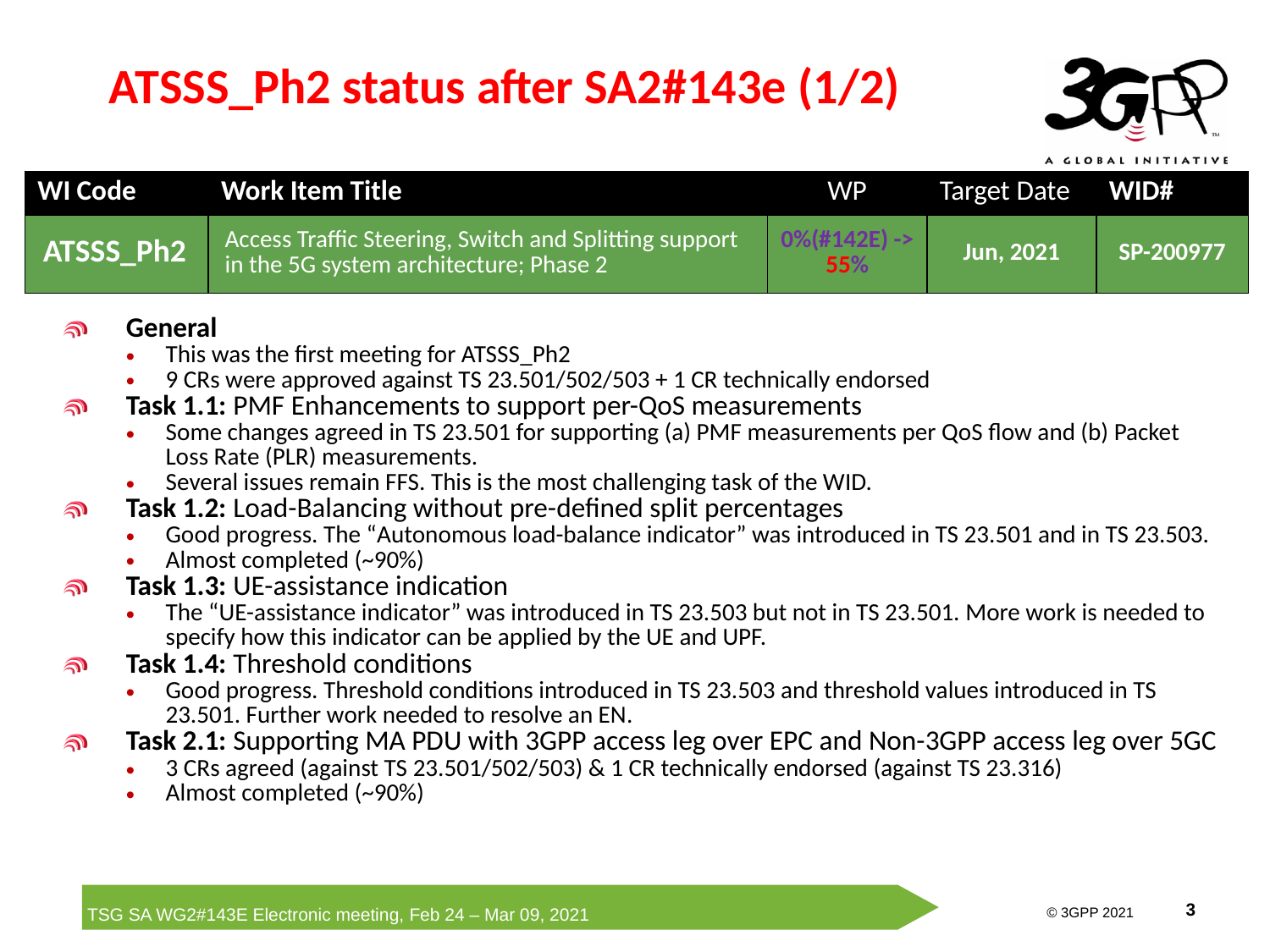

# ATSSS_Ph2 status after SA2#143e (1/2)
| WI Code | Work Item Title | WP | Target Date | WID# |
| --- | --- | --- | --- | --- |
| ATSSS\_Ph2 | Access Traffic Steering, Switch and Splitting support in the 5G system architecture; Phase 2 | 0%(#142E) -> 55% | Jun, 2021 | SP-200977 |
General
This was the first meeting for ATSSS_Ph2
9 CRs were approved against TS 23.501/502/503 + 1 CR technically endorsed
Task 1.1: PMF Enhancements to support per-QoS measurements
Some changes agreed in TS 23.501 for supporting (a) PMF measurements per QoS flow and (b) Packet Loss Rate (PLR) measurements.
Several issues remain FFS. This is the most challenging task of the WID.
Task 1.2: Load-Balancing without pre-defined split percentages
Good progress. The “Autonomous load-balance indicator” was introduced in TS 23.501 and in TS 23.503.
Almost completed (~90%)
Task 1.3: UE-assistance indication
The “UE-assistance indicator” was introduced in TS 23.503 but not in TS 23.501. More work is needed to specify how this indicator can be applied by the UE and UPF.
Task 1.4: Threshold conditions
Good progress. Threshold conditions introduced in TS 23.503 and threshold values introduced in TS 23.501. Further work needed to resolve an EN.
Task 2.1: Supporting MA PDU with 3GPP access leg over EPC and Non-3GPP access leg over 5GC
3 CRs agreed (against TS 23.501/502/503) & 1 CR technically endorsed (against TS 23.316)
Almost completed (~90%)